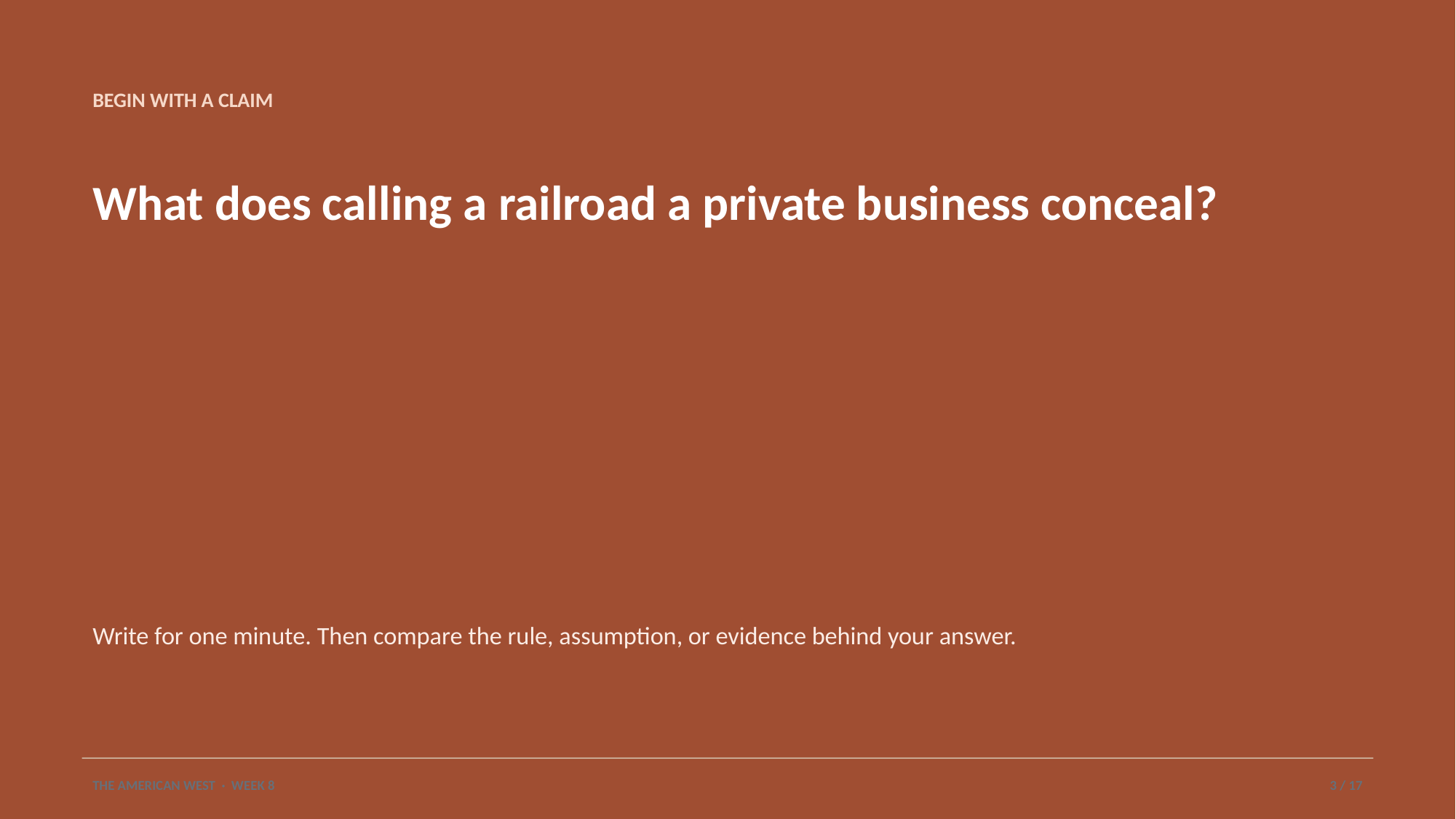

BEGIN WITH A CLAIM
What does calling a railroad a private business conceal?
Write for one minute. Then compare the rule, assumption, or evidence behind your answer.

THE AMERICAN WEST  ·  WEEK 8
3 / 17